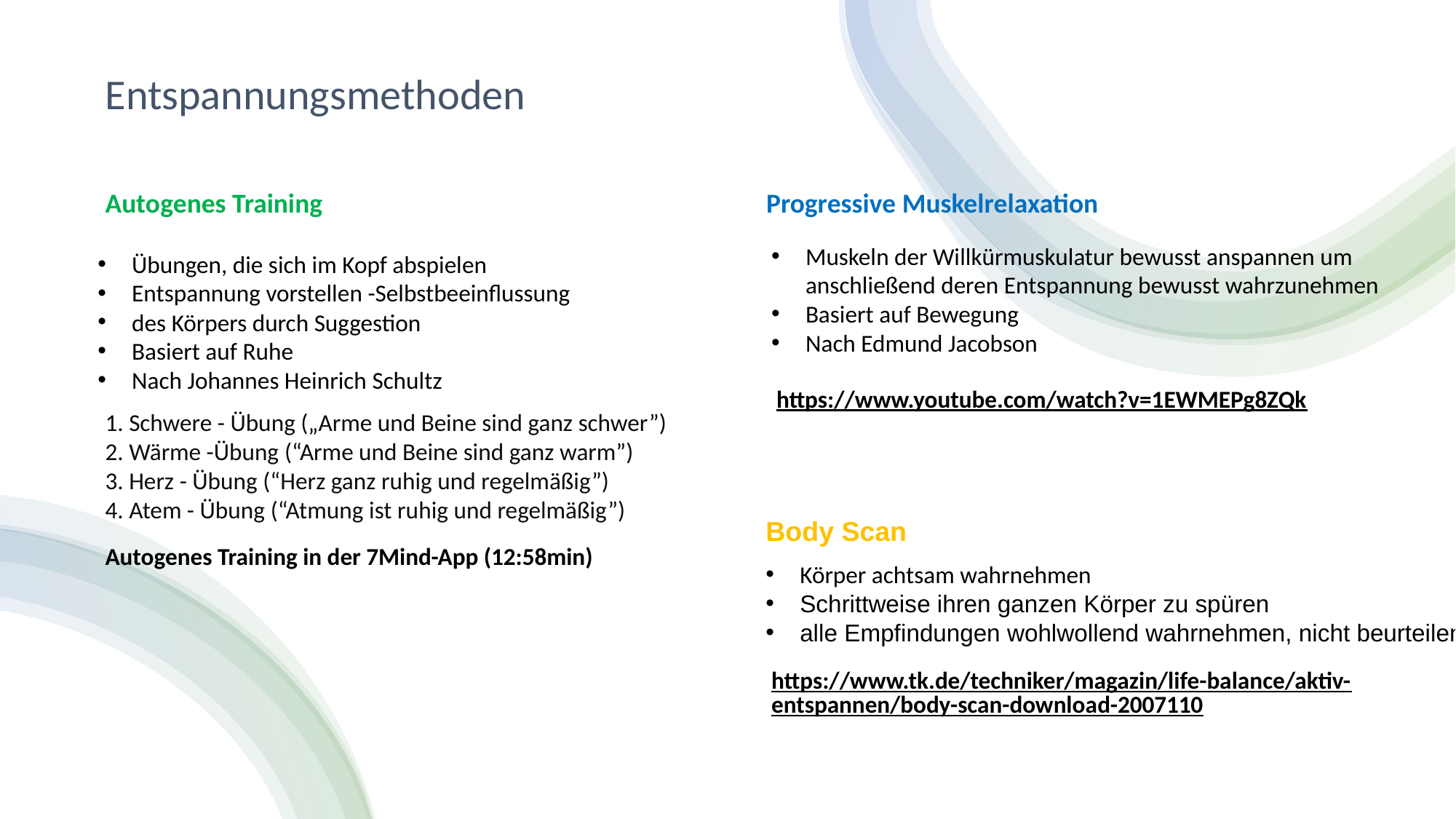

# Entspannungsmethoden
Autogenes Training 		                           	 Progressive Muskelrelaxation
Muskeln der Willkürmuskulatur bewusst anspannen um anschließend deren Entspannung bewusst wahrzunehmen
Basiert auf Bewegung
Nach Edmund Jacobson
Übungen, die sich im Kopf abspielen
Entspannung vorstellen -Selbstbeeinflussung
des Körpers durch Suggestion
Basiert auf Ruhe
Nach Johannes Heinrich Schultz
https://www.youtube.com/watch?v=1EWMEPg8ZQk
 Schwere - Übung („Arme und Beine sind ganz schwer”)
 Wärme -Übung (“Arme und Beine sind ganz warm”)
 Herz - Übung (“Herz ganz ruhig und regelmäßig”)
 Atem - Übung (“Atmung ist ruhig und regelmäßig”)

Body Scan
Autogenes Training in der 7Mind-App (12:58min)
Körper achtsam wahrnehmen
Schrittweise ihren ganzen Körper zu spüren
alle Empfindungen wohlwollend wahrnehmen, nicht beurteilen

https://www.tk.de/techniker/magazin/life-balance/aktiv-entspannen/body-scan-download-2007110